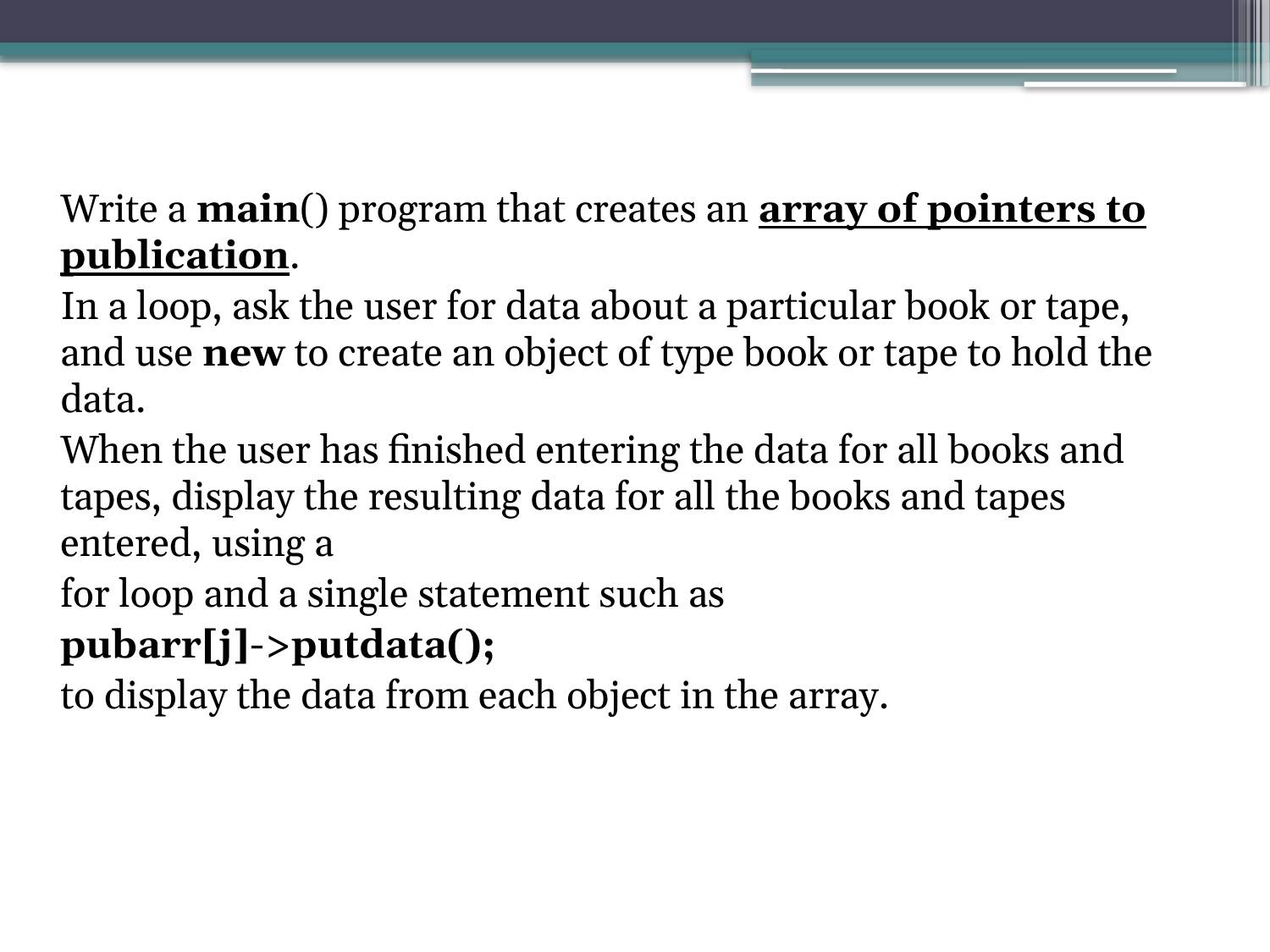

Write a main() program that creates an array of pointers to publication.
In a loop, ask the user for data about a particular book or tape, and use new to create an object of type book or tape to hold the data.
When the user has finished entering the data for all books and tapes, display the resulting data for all the books and tapes entered, using a
for loop and a single statement such as
pubarr[j]->putdata();
to display the data from each object in the array.